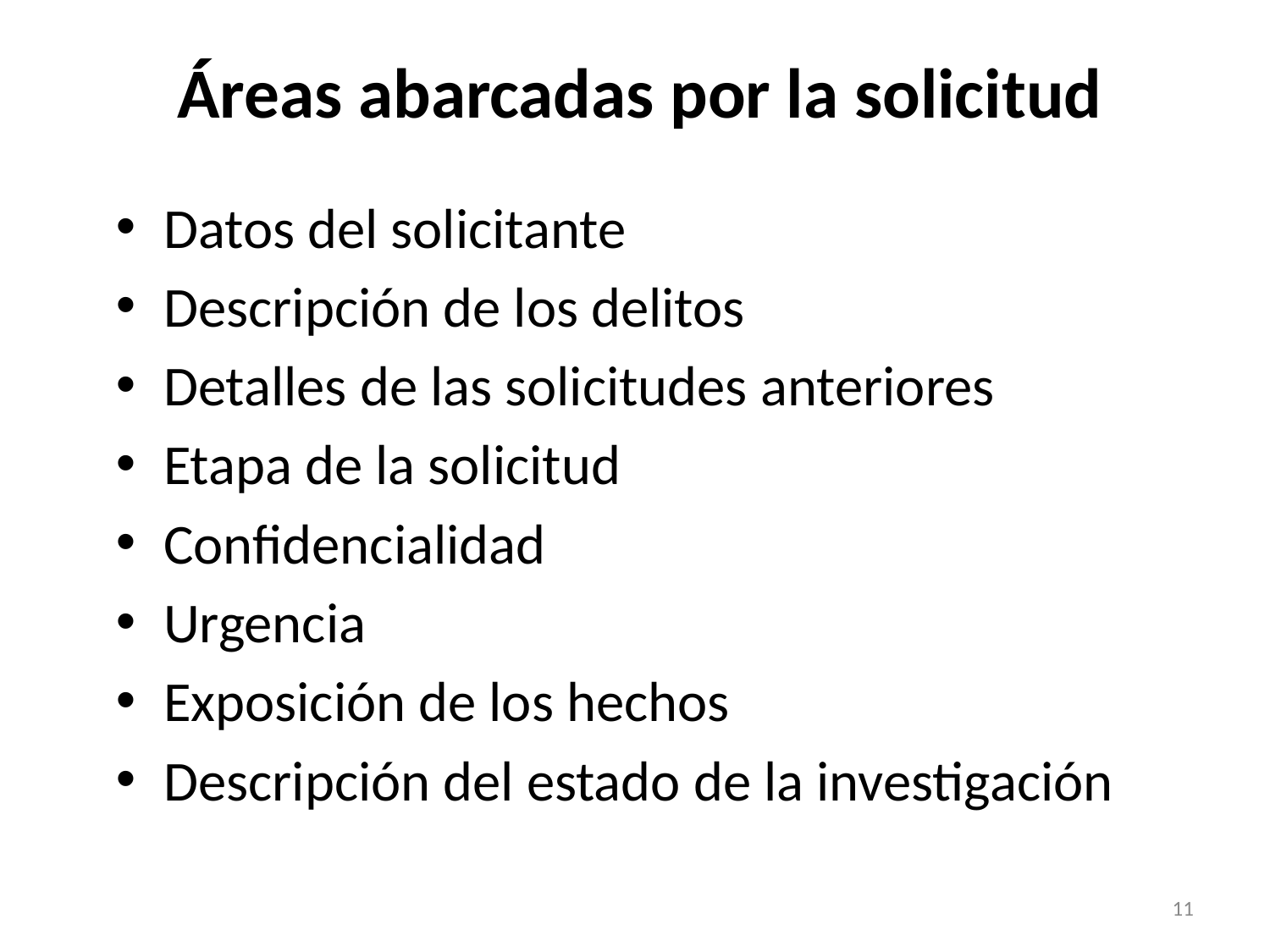

Áreas abarcadas por la solicitud
Datos del solicitante
Descripción de los delitos
Detalles de las solicitudes anteriores
Etapa de la solicitud
Confidencialidad
Urgencia
Exposición de los hechos
Descripción del estado de la investigación
11